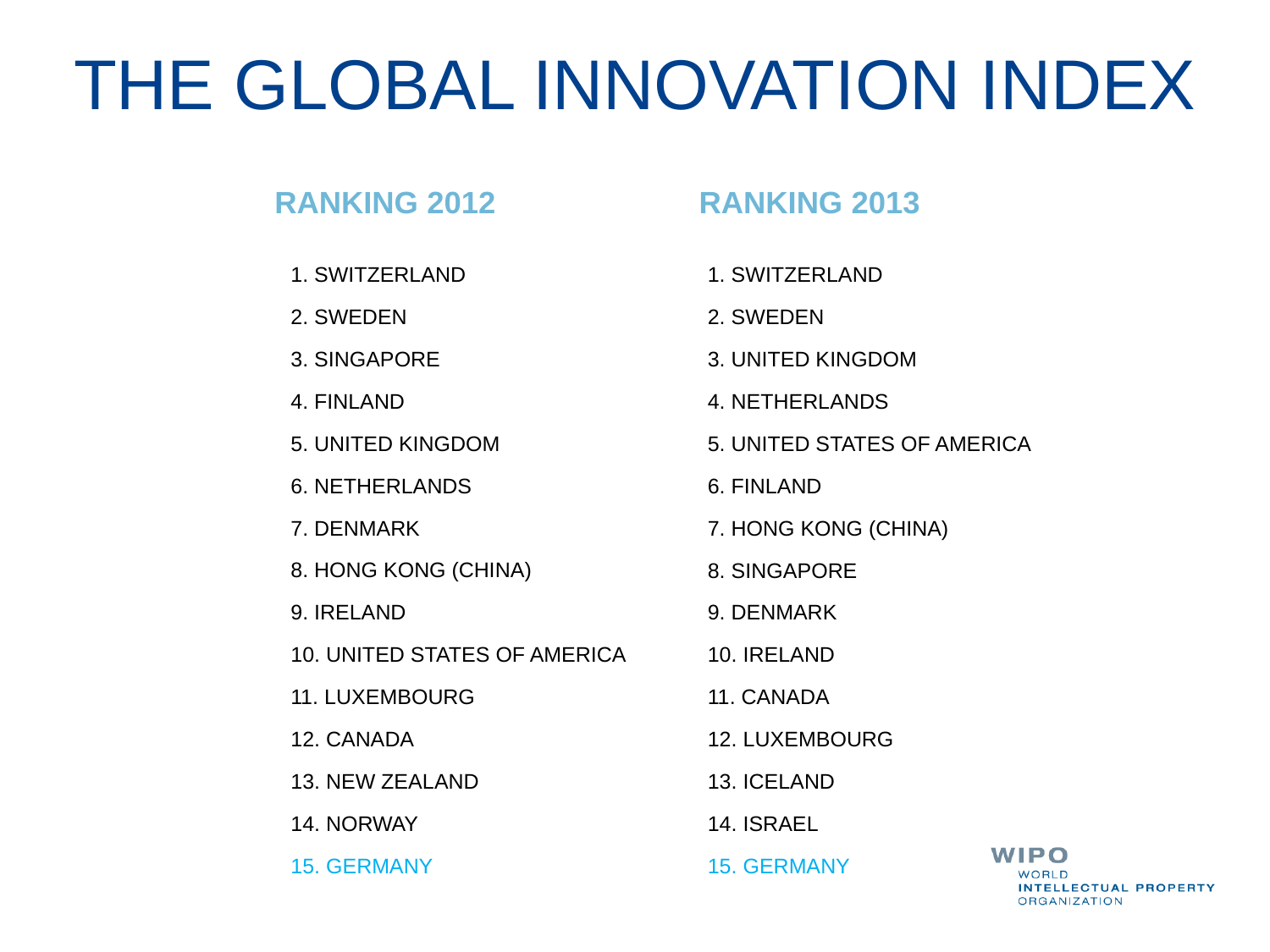

# THE GLOBAL INNOVATION INDEX
      RANKING 2012
    RANKING 2013
1. SWITZERLAND
2. SWEDEN
3. SINGAPORE
4. FINLAND
5. UNITED KINGDOM
6. NETHERLANDS
7. DENMARK
8. HONG KONG (CHINA)
9. IRELAND
10. UNITED STATES OF AMERICA
11. LUXEMBOURG
12. CANADA
13. NEW ZEALAND
14. NORWAY
15. GERMANY

1. SWITZERLAND
2. SWEDEN
3. UNITED KINGDOM
4. NETHERLANDS
5. UNITED STATES OF AMERICA
6. FINLAND
7. HONG KONG (CHINA)
8. SINGAPORE
9. DENMARK
10. IRELAND
11. CANADA
12. LUXEMBOURG
13. ICELAND
14. ISRAEL
15. GERMANY